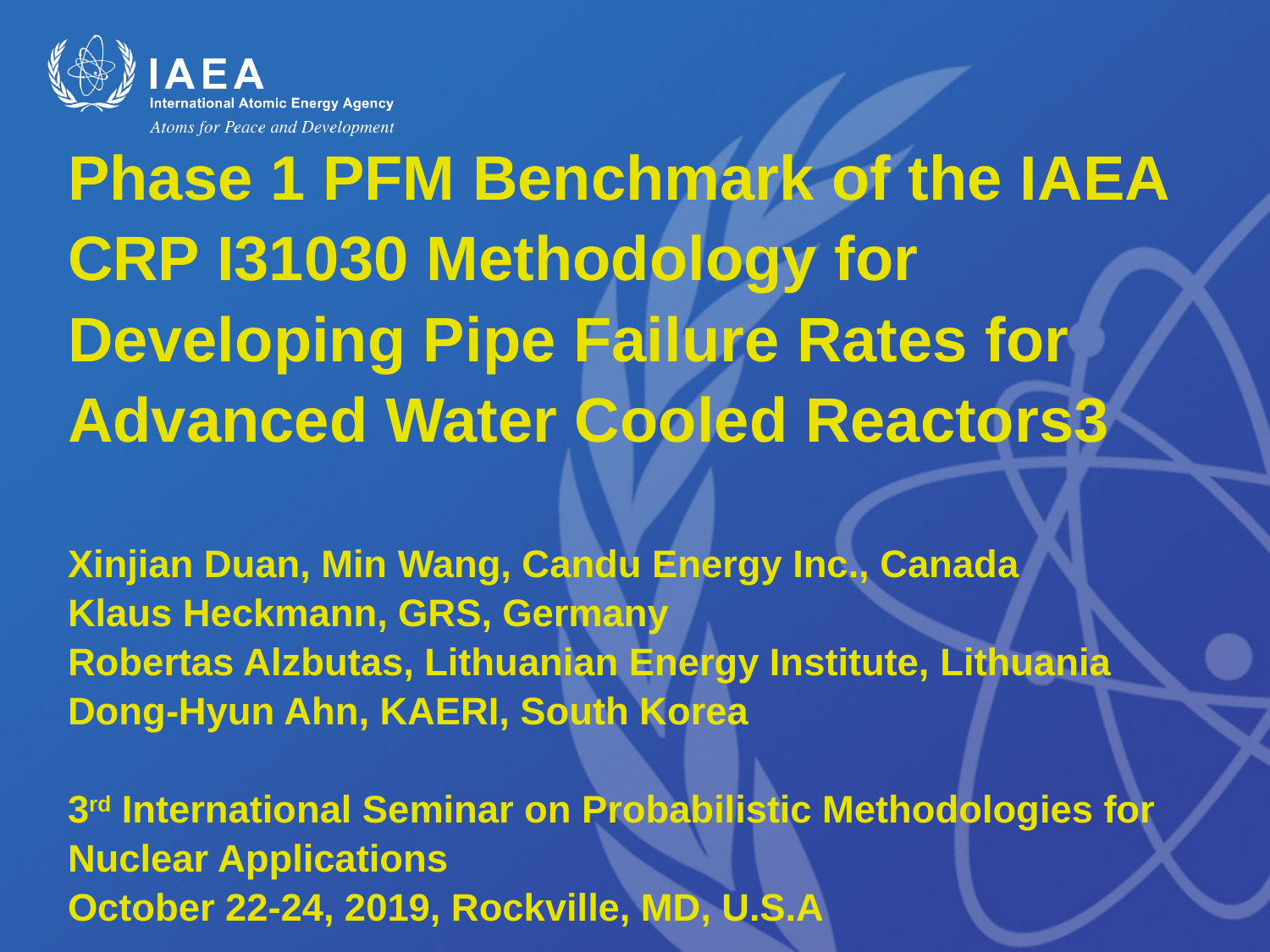

# Phase 1 PFM Benchmark of the IAEA CRP I31030 Methodology for Developing Pipe Failure Rates for Advanced Water Cooled Reactors3 Xinjian Duan, Min Wang, Candu Energy Inc., Canada Klaus Heckmann, GRS, Germany Robertas Alzbutas, Lithuanian Energy Institute, Lithuania Dong-Hyun Ahn, KAERI, South Korea 3rd International Seminar on Probabilistic Methodologies for Nuclear Applications October 22-24, 2019, Rockville, MD, U.S.A